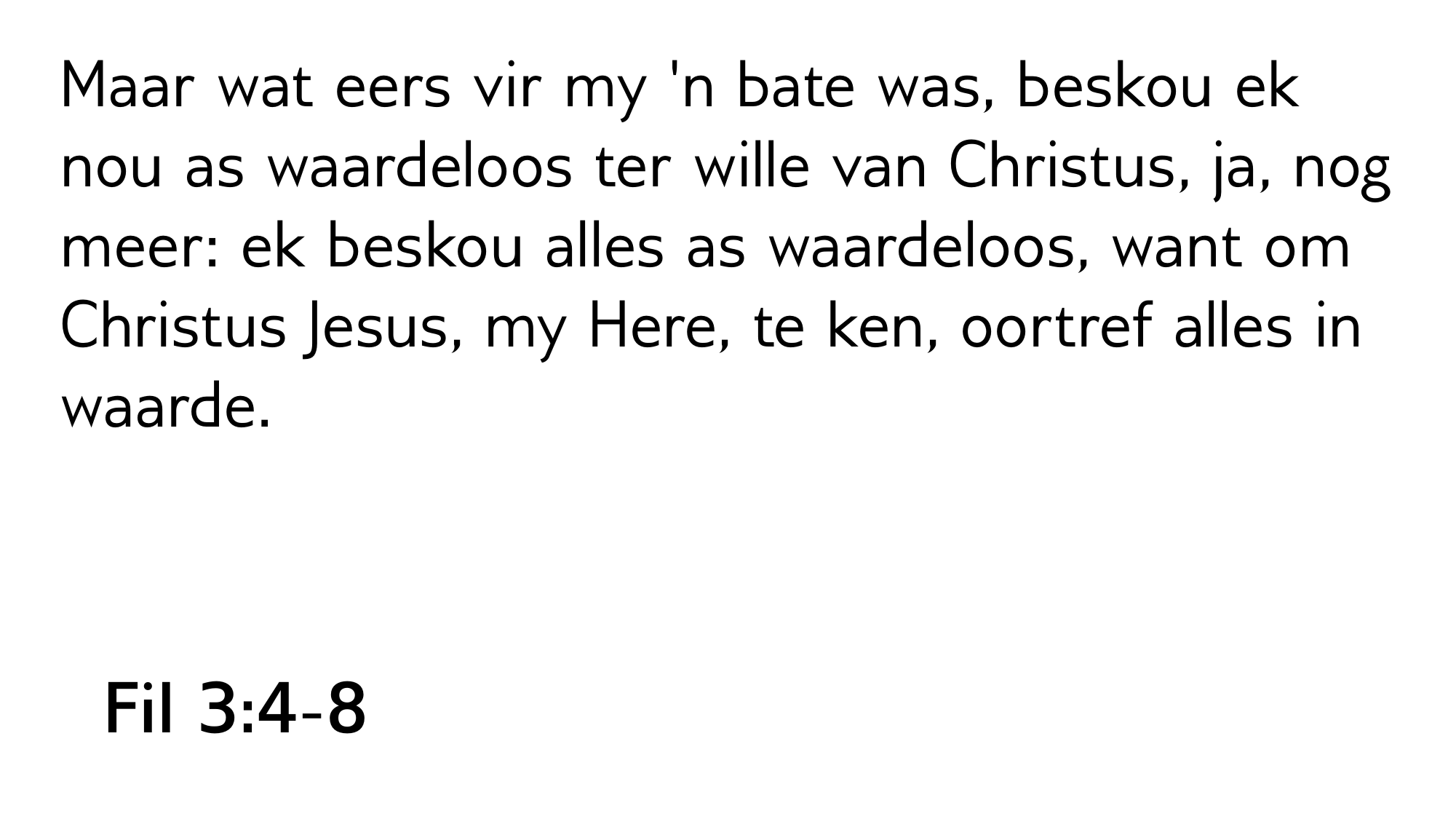

Maar wat eers vir my 'n bate was, beskou ek nou as waardeloos ter wille van Christus, ja, nog meer: ek beskou alles as waardeloos, want om Christus Jesus, my Here, te ken, oortref alles in waarde.
Fil 3:4-8